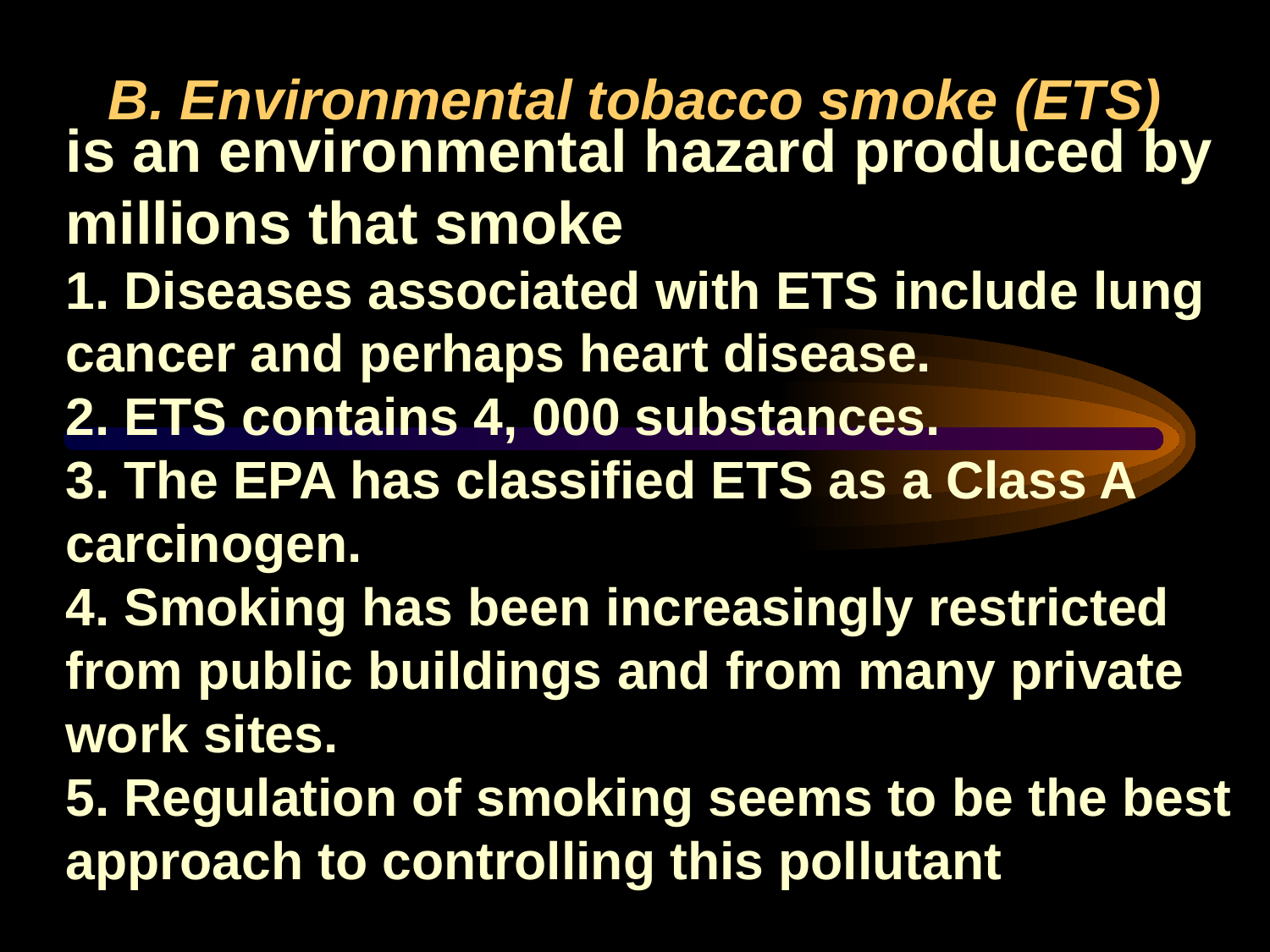

# B. Environmental tobacco smoke (ETS)
is an environmental hazard produced by millions that smoke
1. Diseases associated with ETS include lung cancer and perhaps heart disease.
2. ETS contains 4, 000 substances.
3. The EPA has classified ETS as a Class A carcinogen.
4. Smoking has been increasingly restricted from public buildings and from many private work sites.
5. Regulation of smoking seems to be the best approach to controlling this pollutant